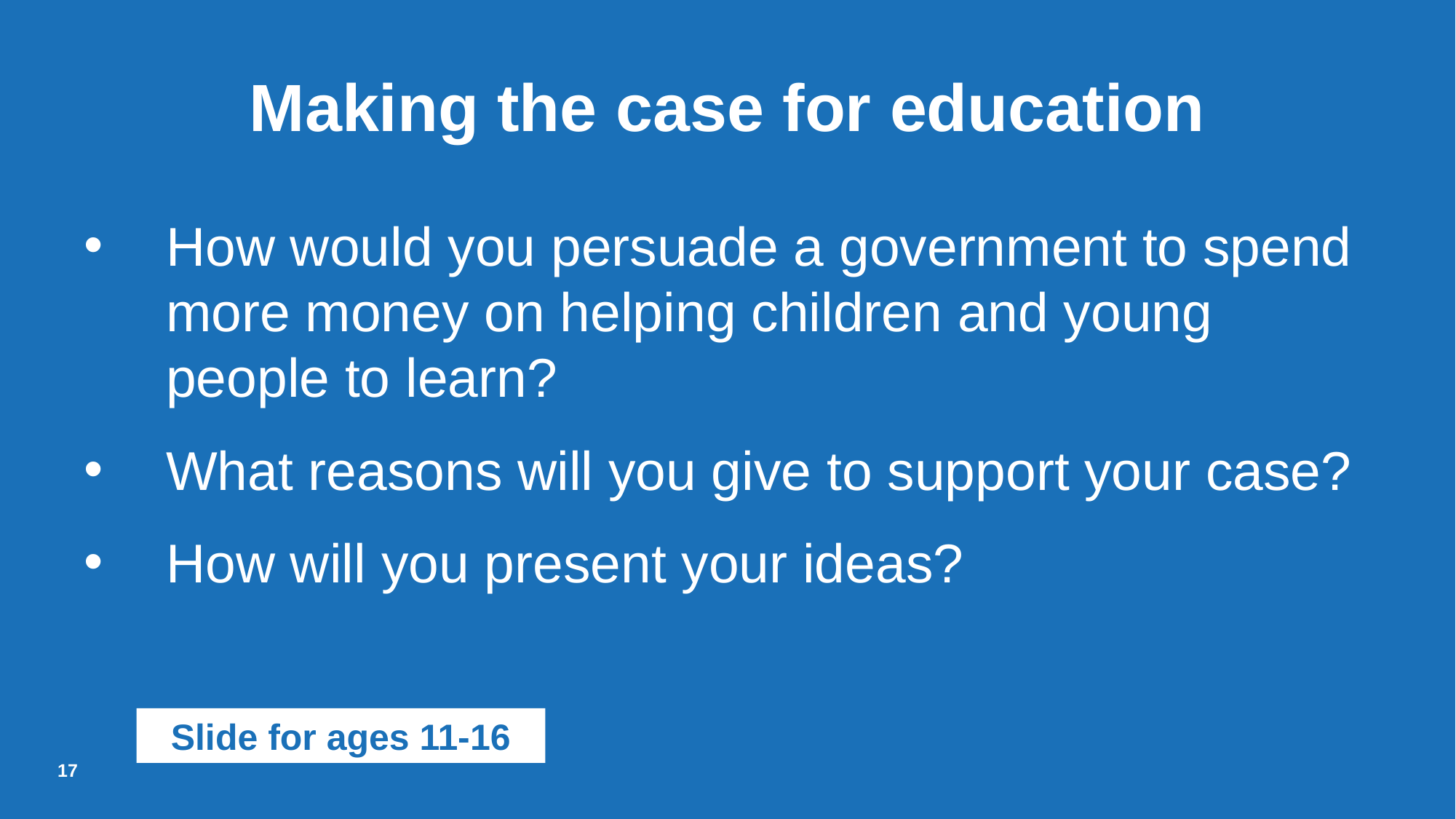

# Making the case for education
How would you persuade a government to spend more money on helping children and young people to learn?
What reasons will you give to support your case?
How will you present your ideas?
Slide for ages 11-16
17